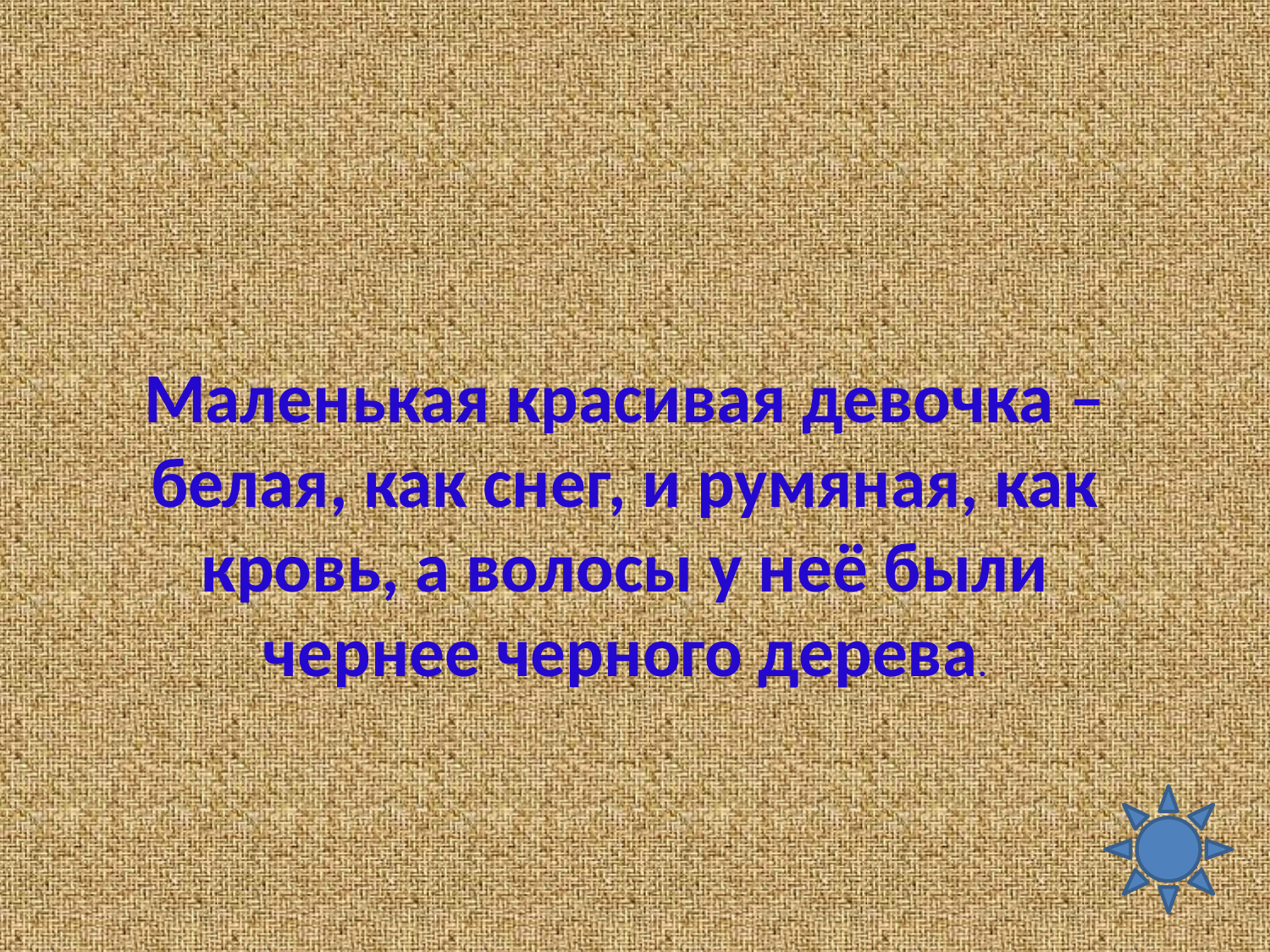

Маленькая красивая девочка – белая, как снег, и румяная, как кровь, а волосы у неё были чернее черного дерева.